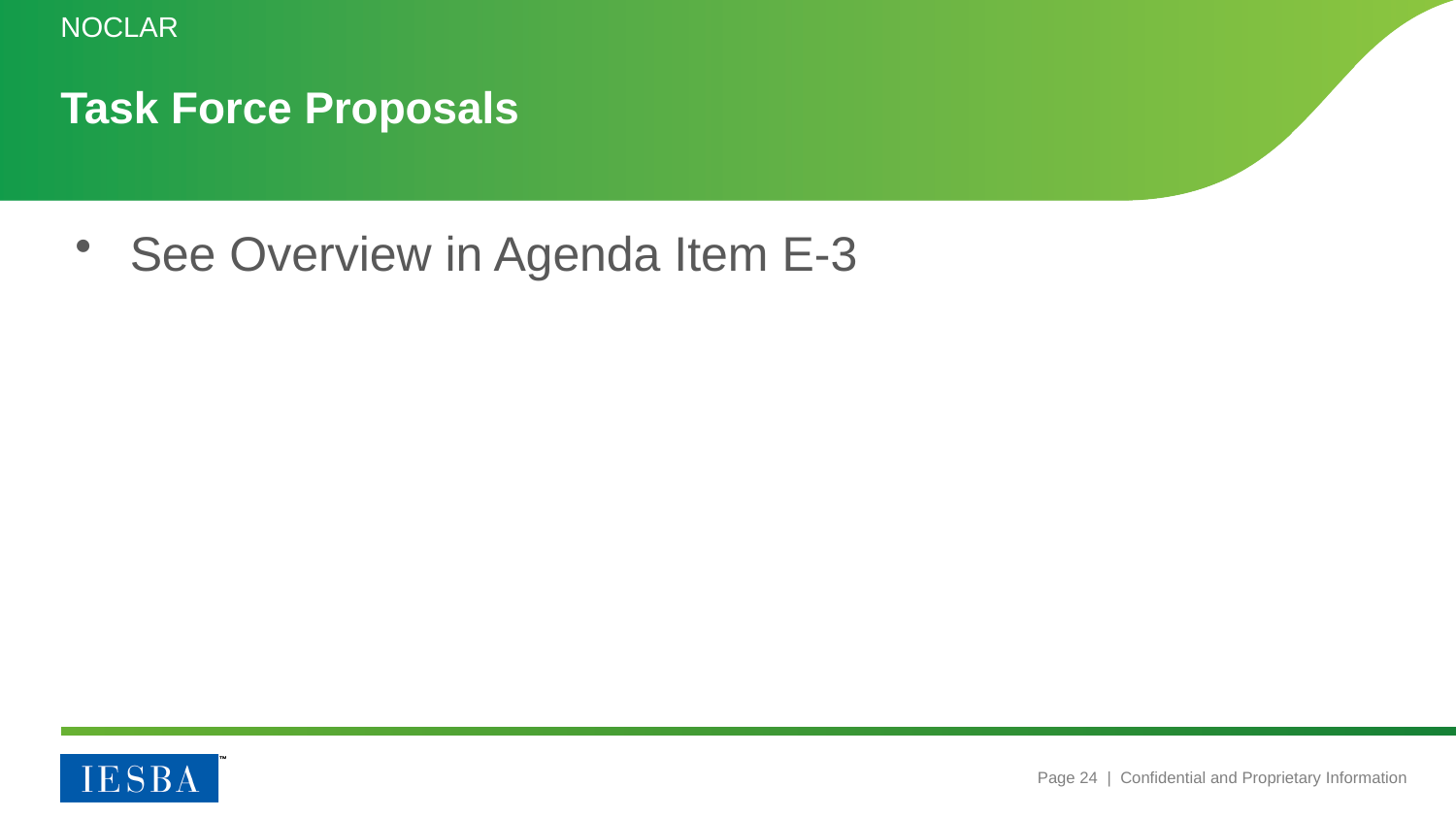

NOCLAR
# Task Force Proposals
See Overview in Agenda Item E-3